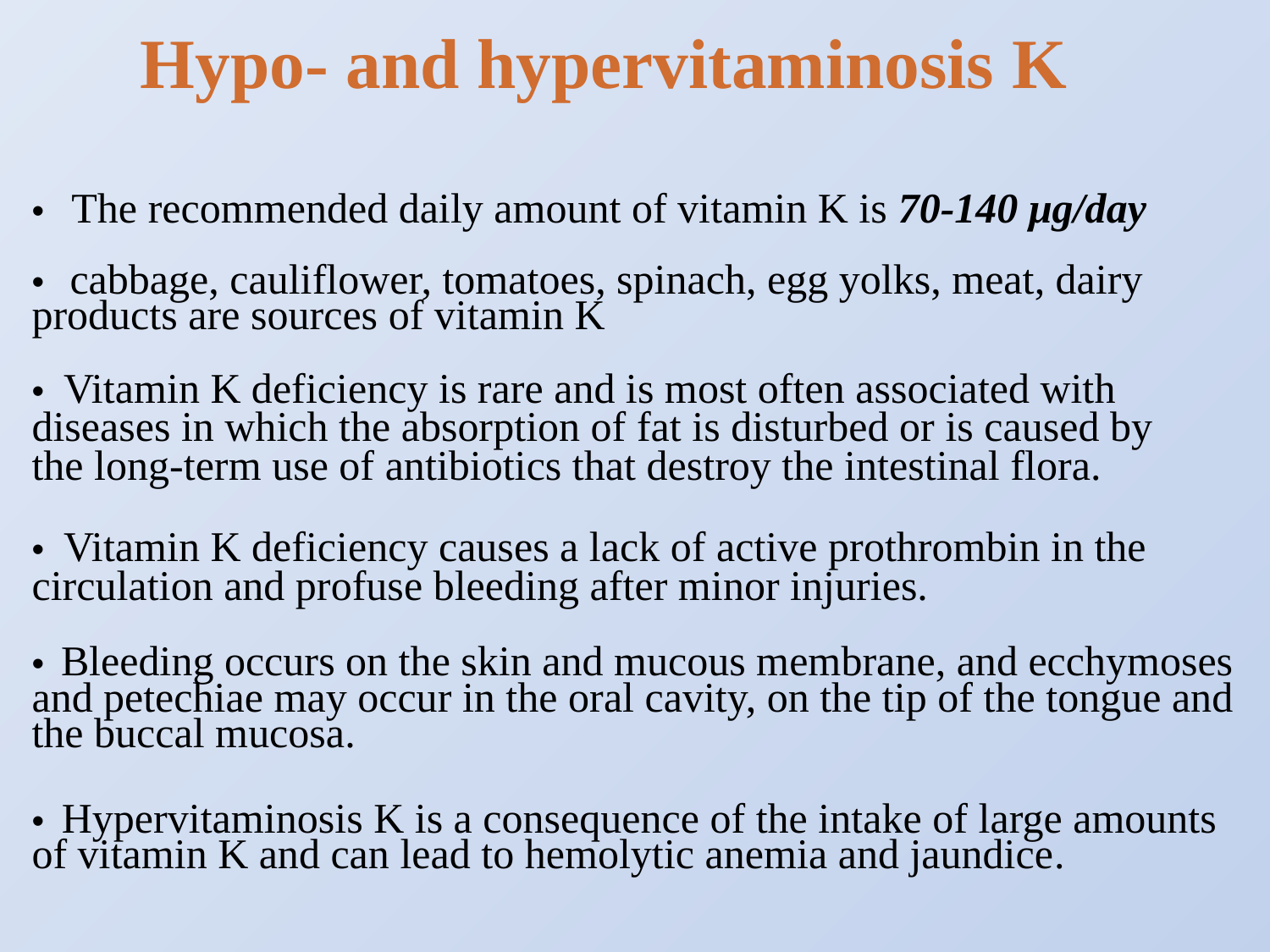

Hypo- and hypervitaminosis K
•   The recommended daily amount of vitamin K is 70-140 μg/day
•   cabbage, cauliflower, tomatoes, spinach, egg yolks, meat, dairy products are sources of vitamin K

•  Vitamin K deficiency is rare and is most often associated with diseases in which the absorption of fat is disturbed or is caused by the long-term use of antibiotics that destroy the intestinal flora.

•  Vitamin K deficiency causes a lack of active prothrombin in the circulation and profuse bleeding after minor injuries.

•  Bleeding occurs on the skin and mucous membrane, and ecchymoses and petechiae may occur in the oral cavity, on the tip of the tongue and the buccal mucosa.
•  Hypervitaminosis K is a consequence of the intake of large amounts of vitamin K and can lead to hemolytic anemia and jaundice.